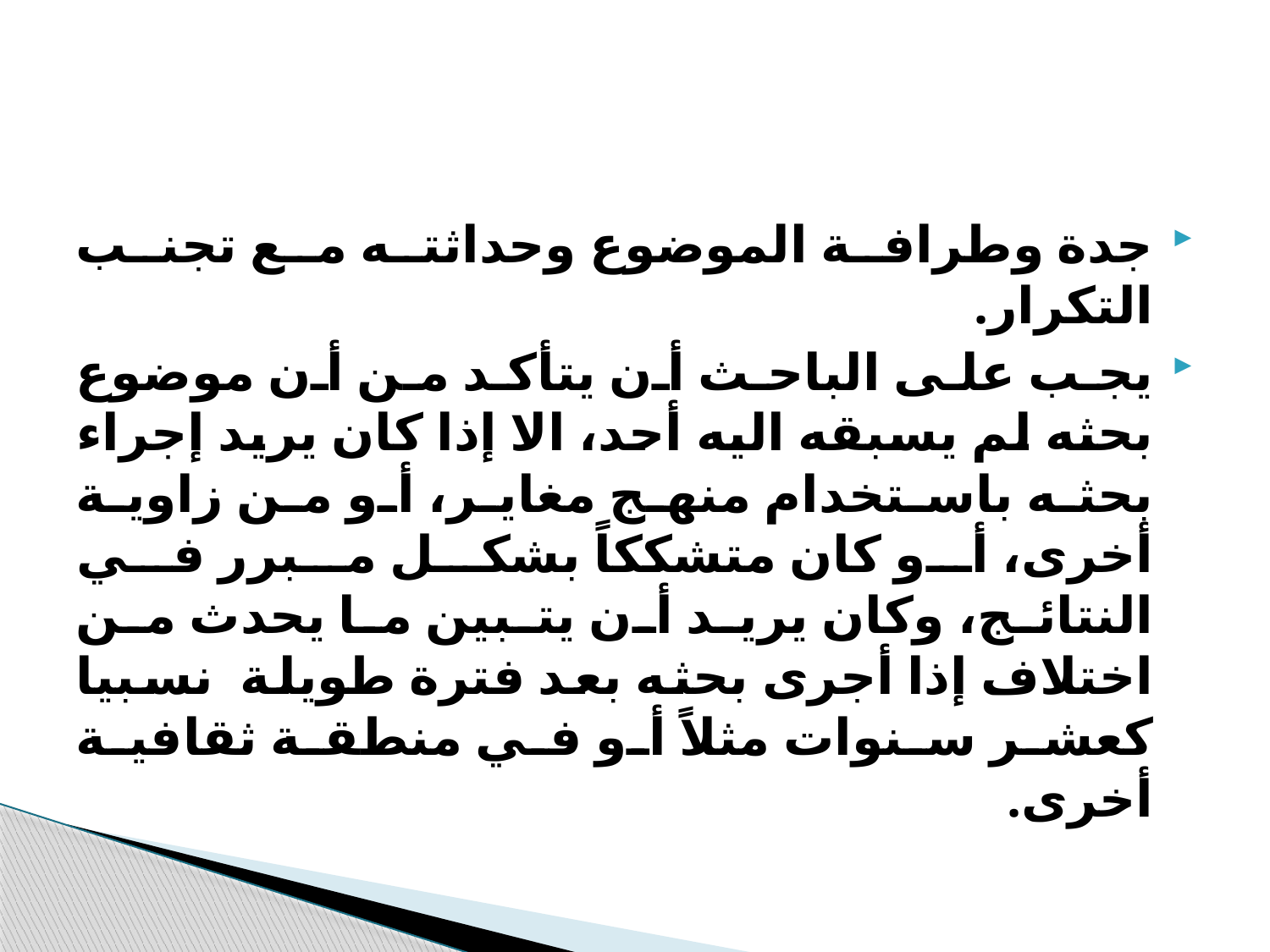

#
جدة وطرافة الموضوع وحداثته مع تجنب التكرار.
يجب على الباحث أن يتأكد من أن موضوع بحثه لم يسبقه اليه أحد، الا إذا كان يريد إجراء بحثه باستخدام منهج مغاير، أو من زاوية أخرى، أو كان متشككاً بشكل مبرر في النتائج، وكان يريد أن يتبين ما يحدث من اختلاف إذا أجرى بحثه بعد فترة طويلة  نسبيا كعشر سنوات مثلاً أو في منطقة ثقافية أخرى.